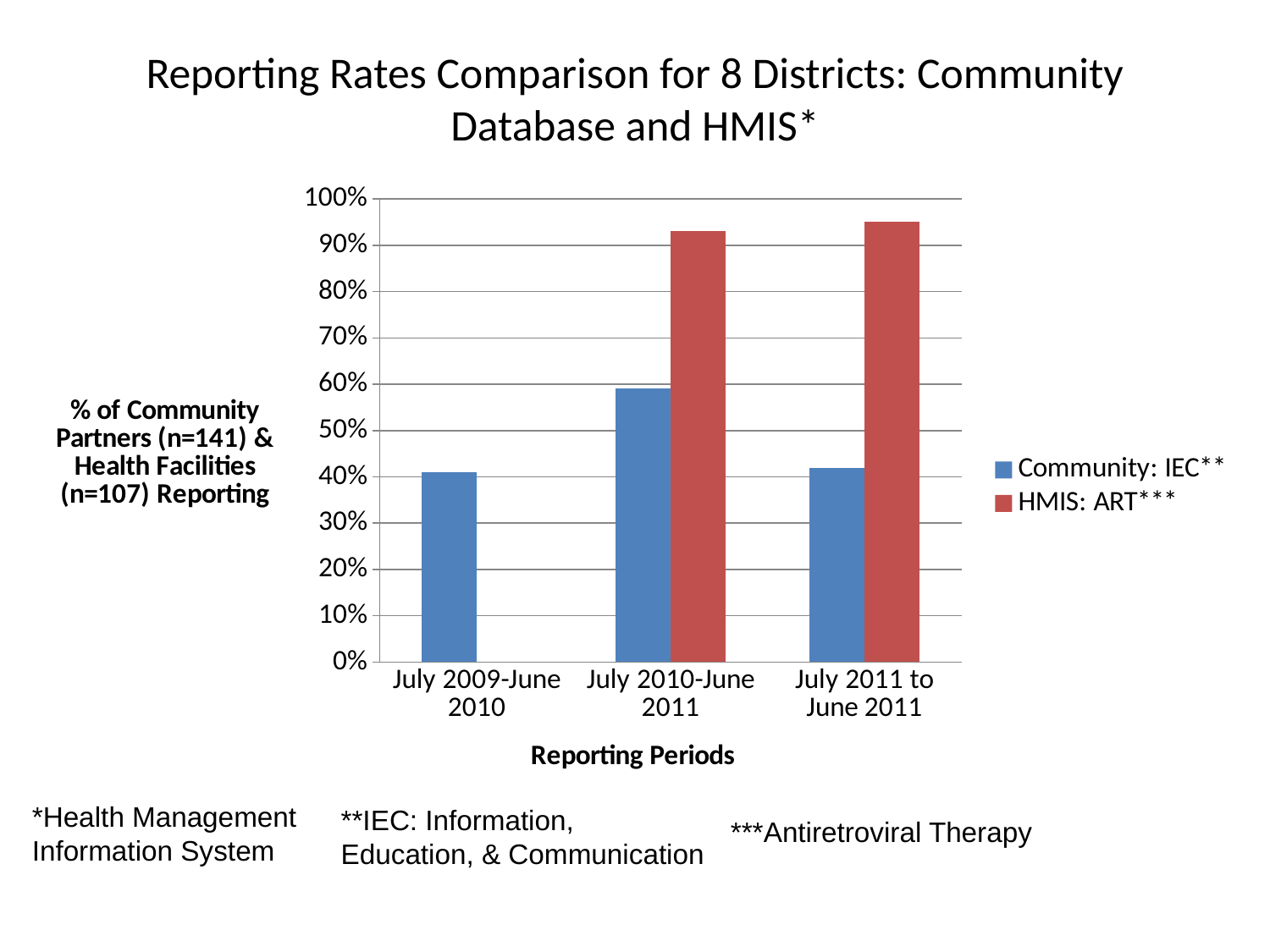

# Reporting Rates Comparison for 8 Districts: Community Database and HMIS*

### Chart

| Category | Community: IEC** | HMIS: ART*** |
|---|---|---|
| July 2009-June 2010 | 0.41 | None |
| July 2010-June 2011 | 0.59 | 0.93 |
| July 2011 to June 2011 | 0.42 | 0.95 |
*Health Management Information System
**IEC: Information, Education, & Communication
***Antiretroviral Therapy